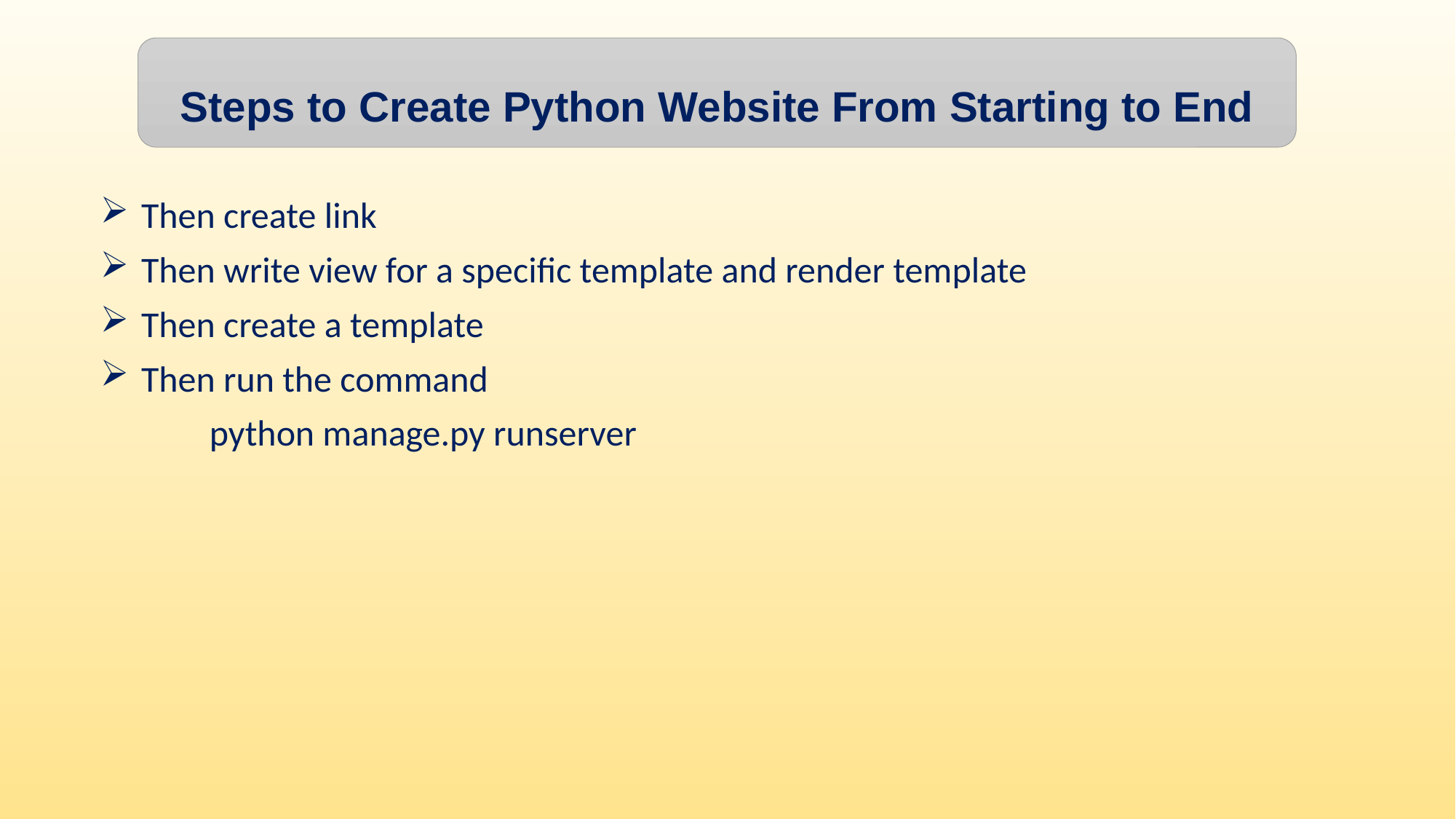

Steps to Create Python Website From Starting to End
Then create link
Then write view for a specific template and render template
Then create a template
Then run the command
	python manage.py runserver